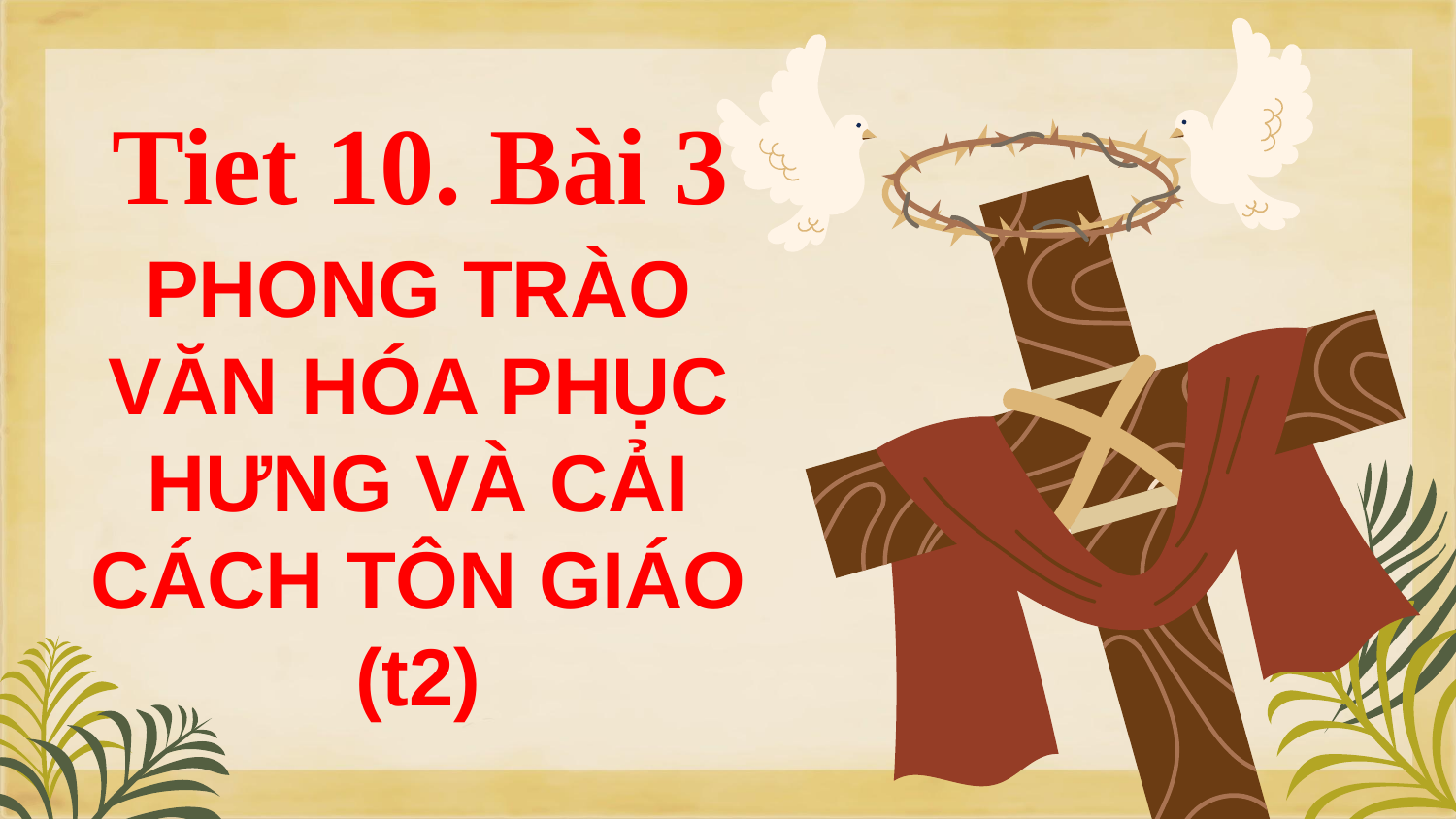

Tiet 10. Bài 3
# PHONG TRÀO VĂN HÓA PHỤC HƯNG VÀ CẢI CÁCH TÔN GIÁO (t2)